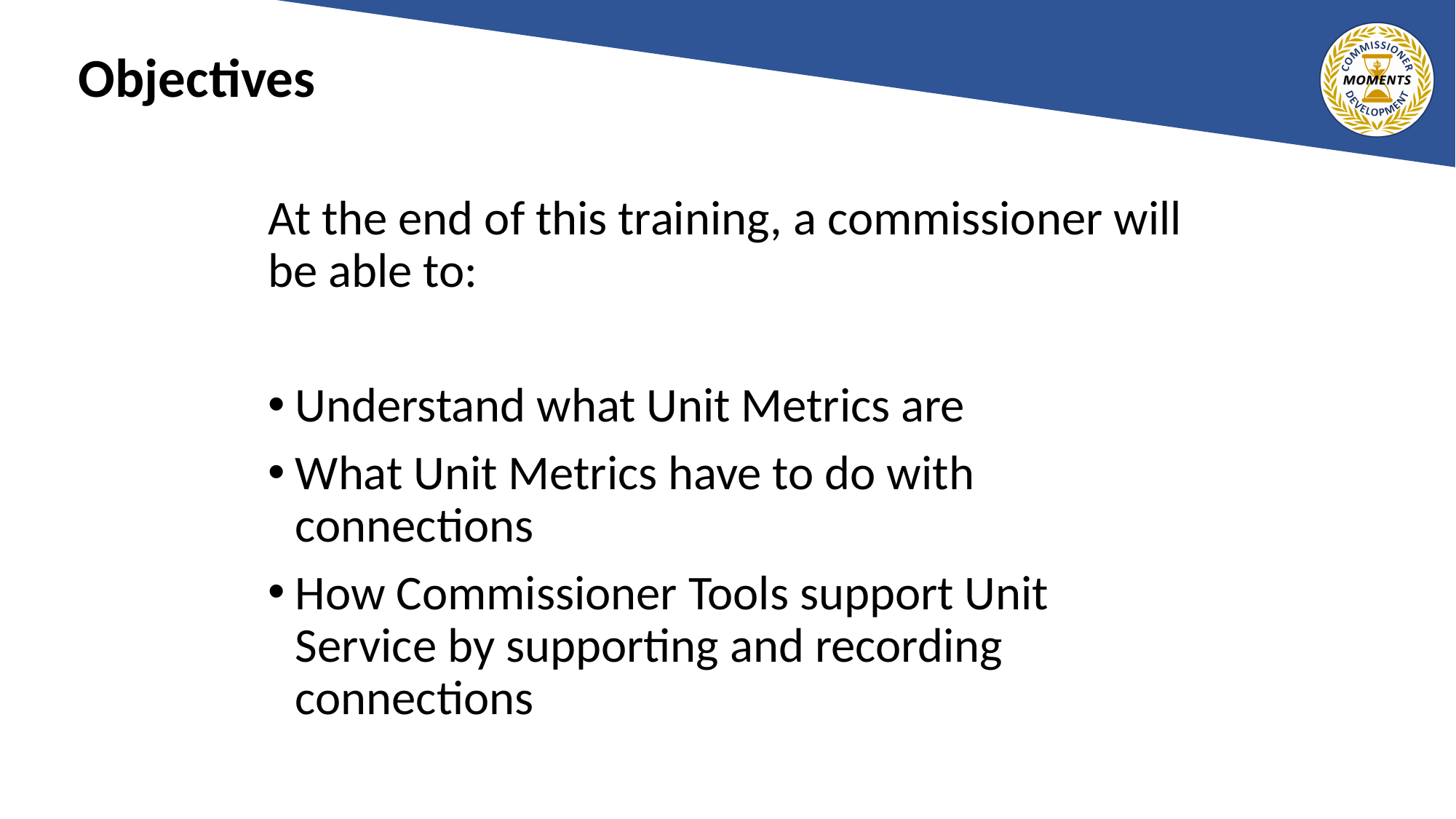

# Objectives
At the end of this training, a commissioner will be able to:

Understand what Unit Metrics are
What Unit Metrics have to do with connections
How Commissioner Tools support Unit Service by supporting and recording connections